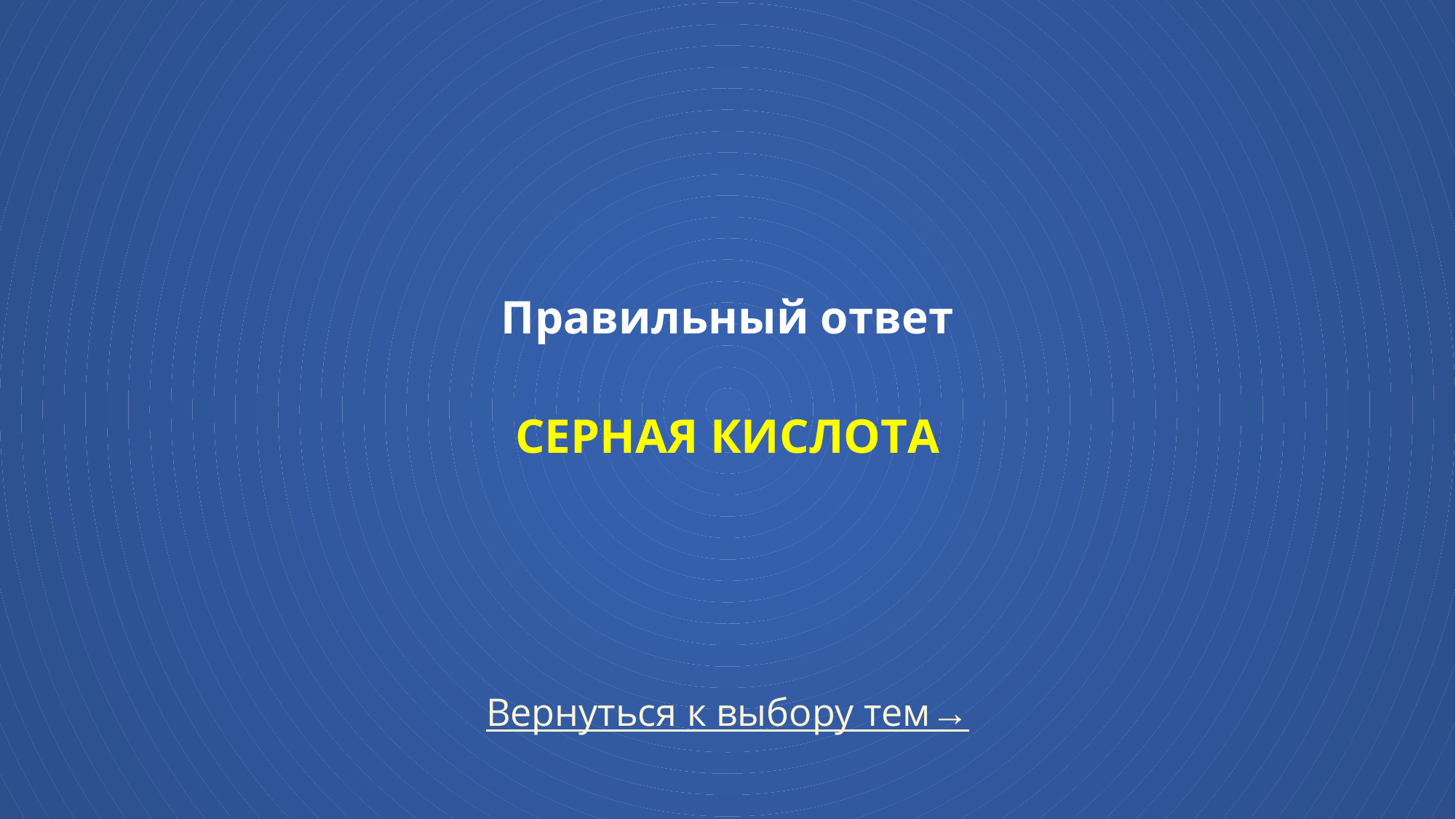

# Правильный ответ серная кислота
Вернуться к выбору тем→